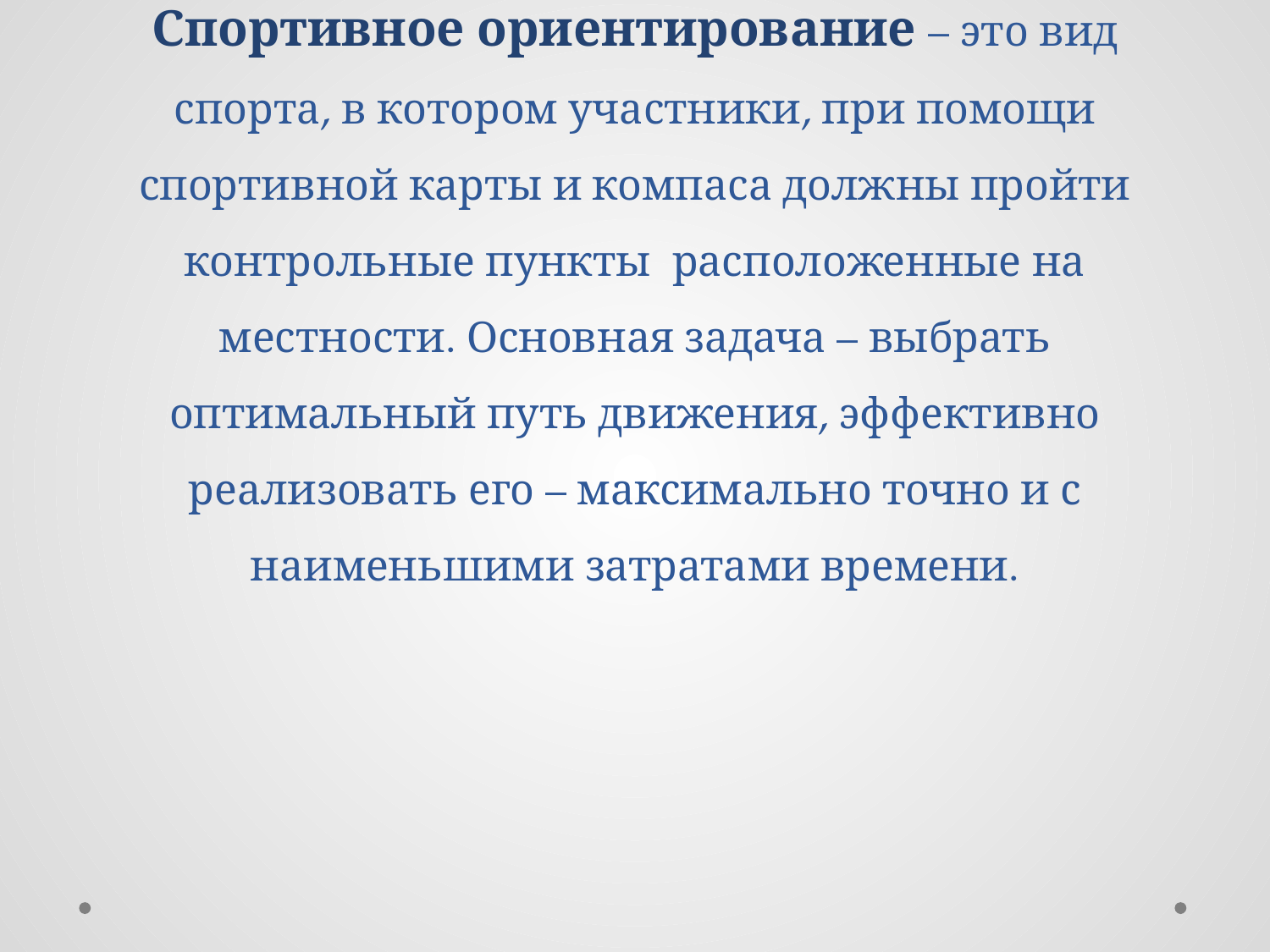

# Спортивное ориентирование – это вид спорта, в котором участники, при помощи спортивной карты и компаса должны пройти контрольные пункты  расположенные на местности. Основная задача – выбрать оптимальный путь движения, эффективно реализовать его – максимально точно и с наименьшими затратами времени.